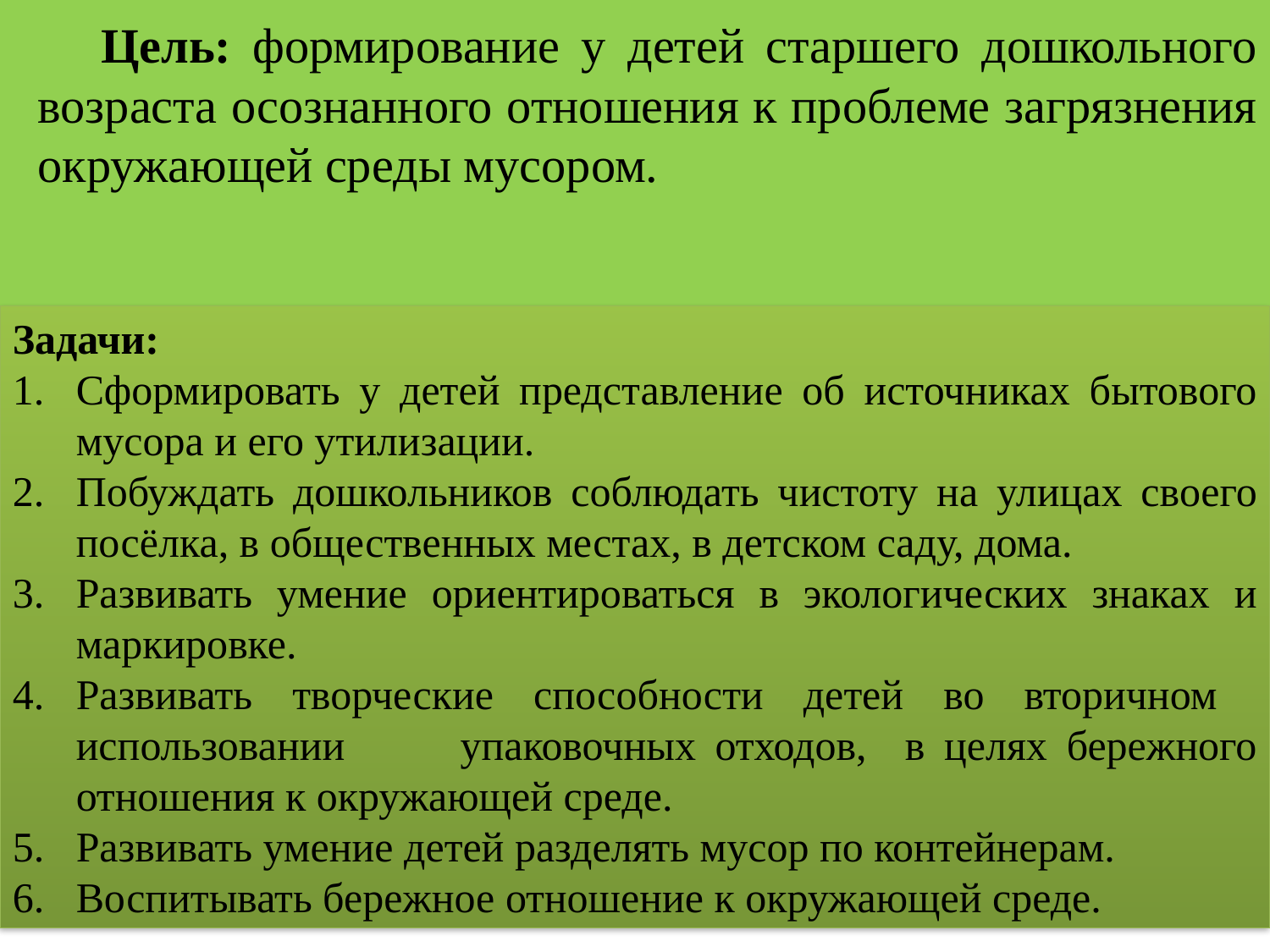

Цель: формирование у детей старшего дошкольного возраста осознанного отношения к проблеме загрязнения окружающей среды мусором.

#
Задачи:
Сформировать у детей представление об источниках бытового мусора и его утилизации.
Побуждать дошкольников соблюдать чистоту на улицах своего посёлка, в общественных местах, в детском саду, дома.
Развивать умение ориентироваться в экологических знаках и маркировке.
Развивать творческие способности детей во вторичном  использовании      упаковочных отходов,  в целях бережного отношения к окружающей среде.
Развивать умение детей разделять мусор по контейнерам.
Воспитывать бережное отношение к окружающей среде.